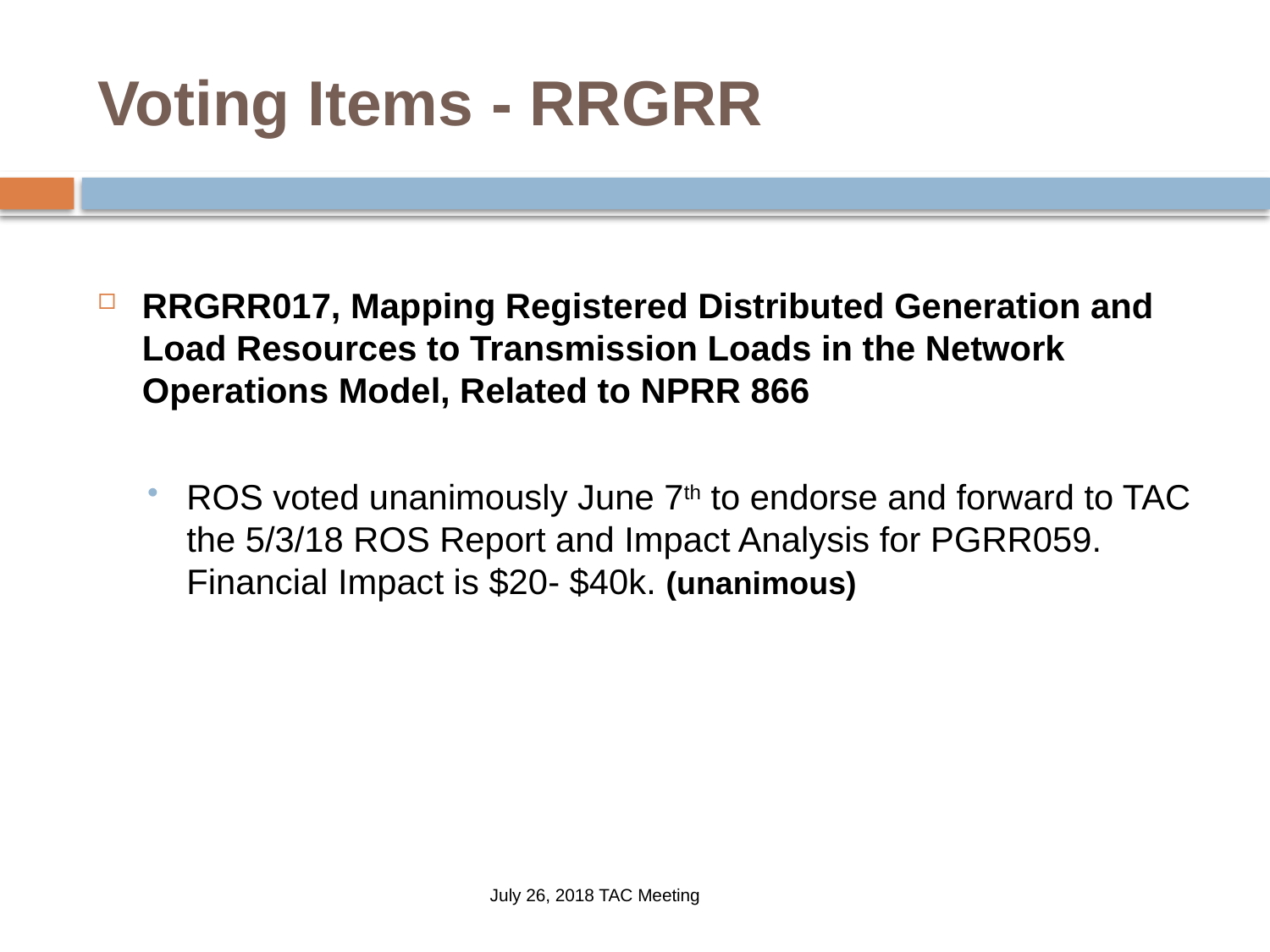

# Voting Items - RRGRR

RRGRR017, Mapping Registered Distributed Generation and Load Resources to Transmission Loads in the Network Operations Model, Related to NPRR 866

ROS voted unanimously June 7th to endorse and forward to TAC the 5/3/18 ROS Report and Impact Analysis for PGRR059. Financial Impact is $20- $40k. (unanimous)

July 26, 2018 TAC Meeting